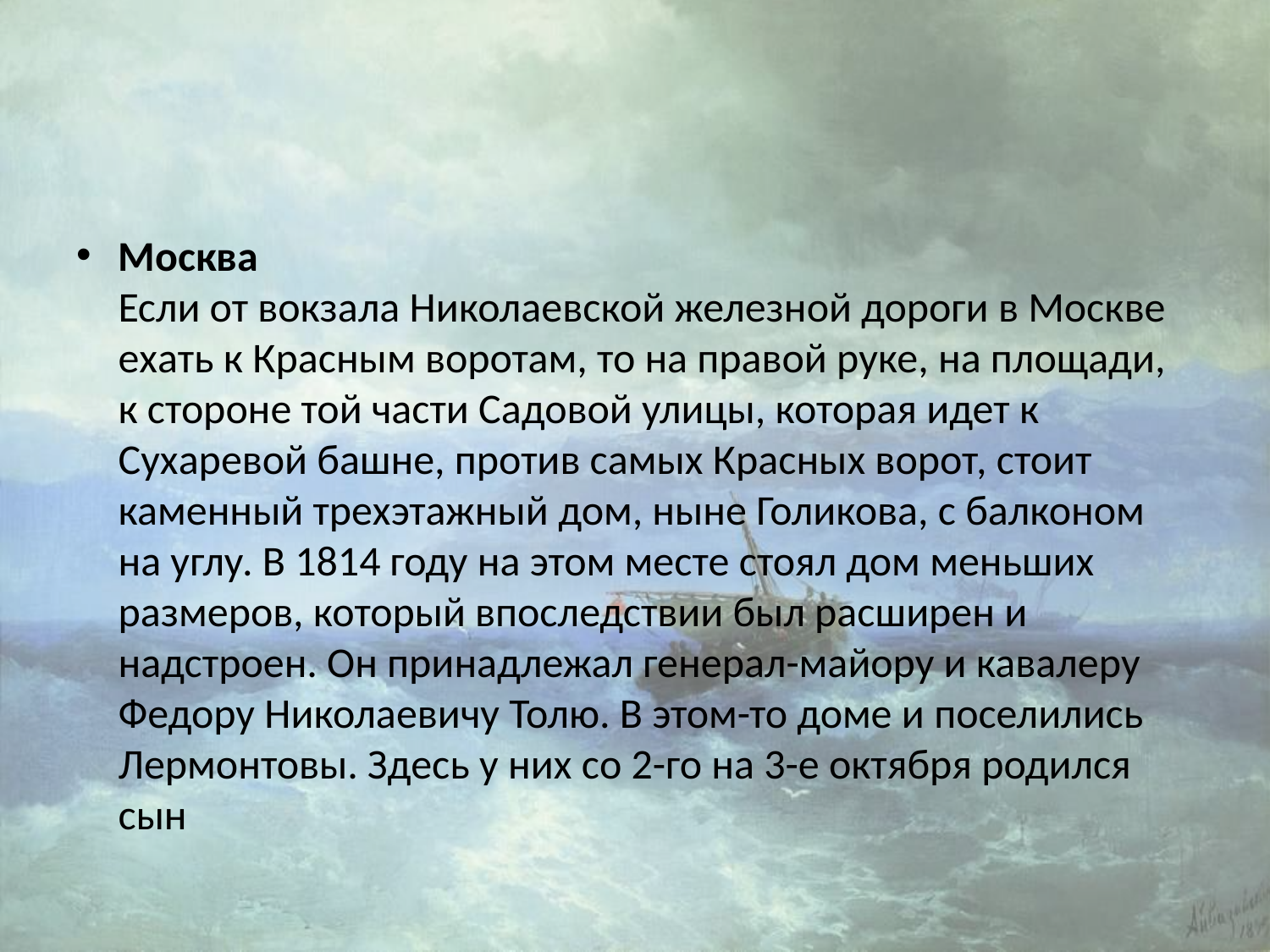

#
Москва 
Если от вокзала Николаевской железной дороги в Москве ехать к Красным воротам, то на правой руке, на площади, к стороне той части Садовой улицы, которая идет к Сухаревой башне, против самых Красных ворот, стоит каменный трехэтажный дом, ныне Голикова, с балконом на углу. В 1814 году на этом месте стоял дом меньших размеров, который впоследствии был расширен и надстроен. Он принадлежал генерал-майору и кавалеру Федору Николаевичу Толю. В этом-то доме и поселились Лермонтовы. Здесь у них со 2-го на 3-е октября родился сын